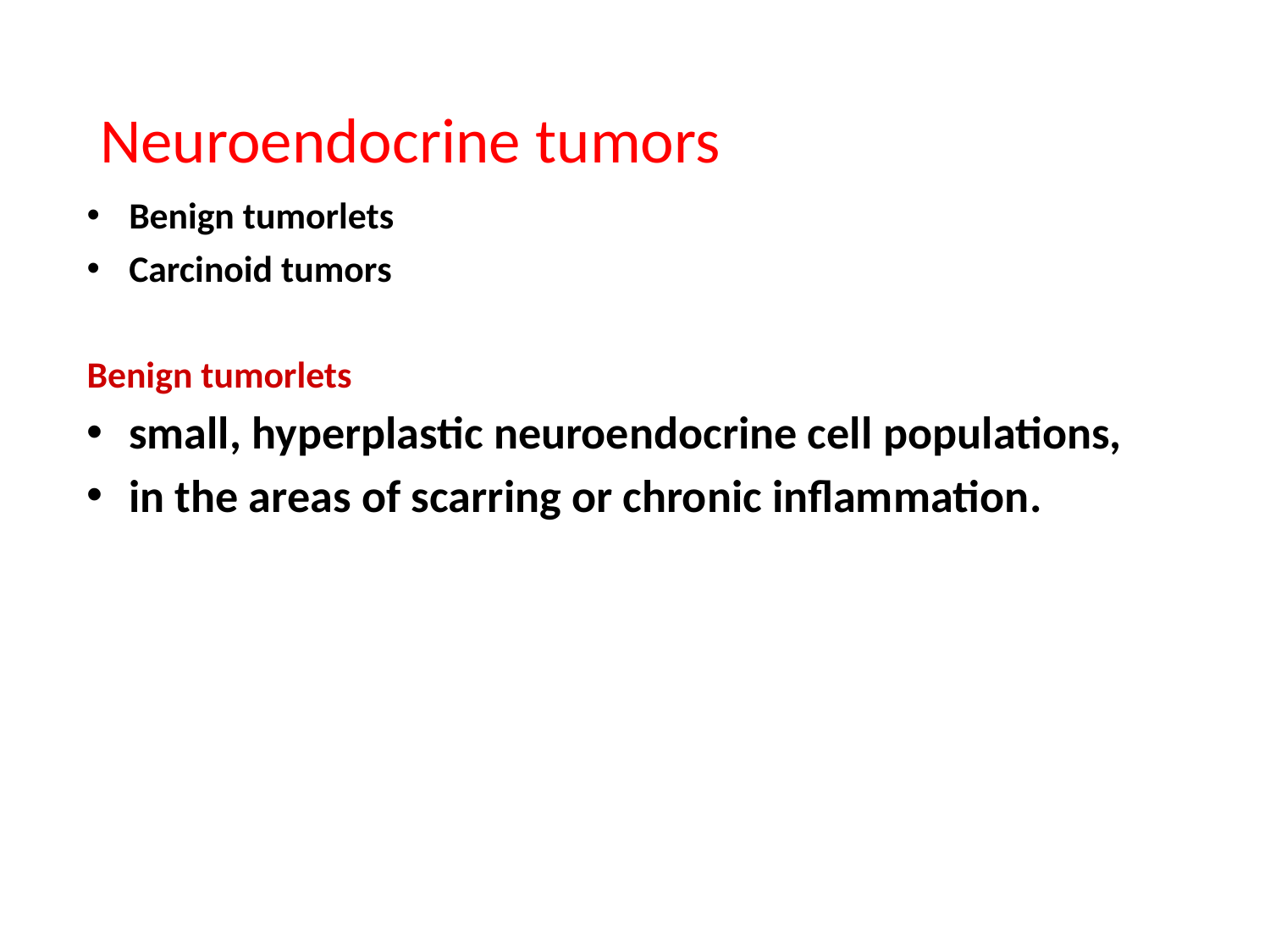

# Neuroendocrine tumors
Benign tumorlets
Carcinoid tumors

Benign tumorlets
small, hyperplastic neuroendocrine cell populations,
in the areas of scarring or chronic inflammation.